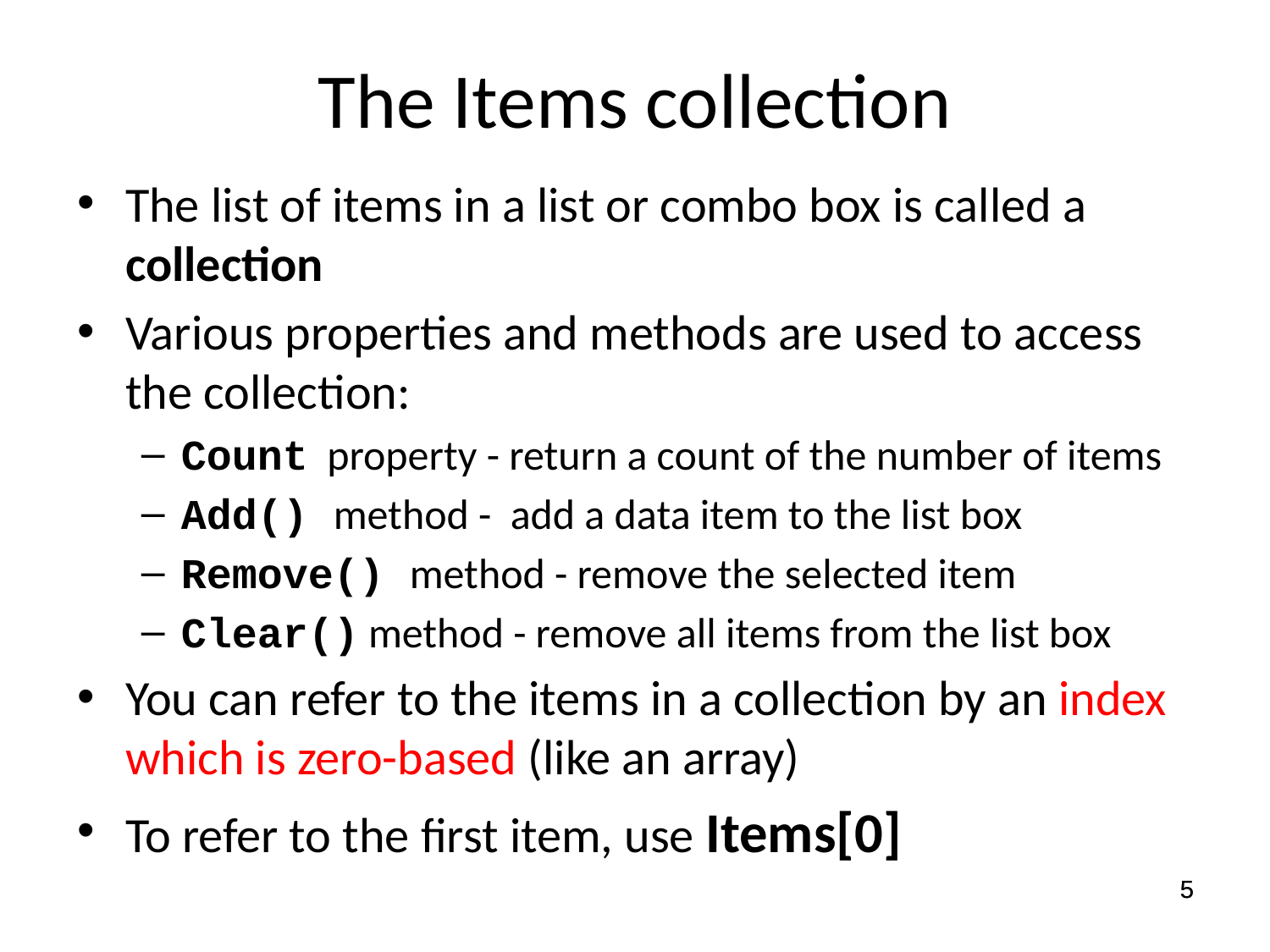

# The Items collection
The list of items in a list or combo box is called a collection
Various properties and methods are used to access the collection:
Count  property - return a count of the number of items
Add() method -  add a data item to the list box
Remove() method - remove the selected item
Clear() method - remove all items from the list box
You can refer to the items in a collection by an index which is zero-based (like an array)
To refer to the first item, use Items[0]

5
5